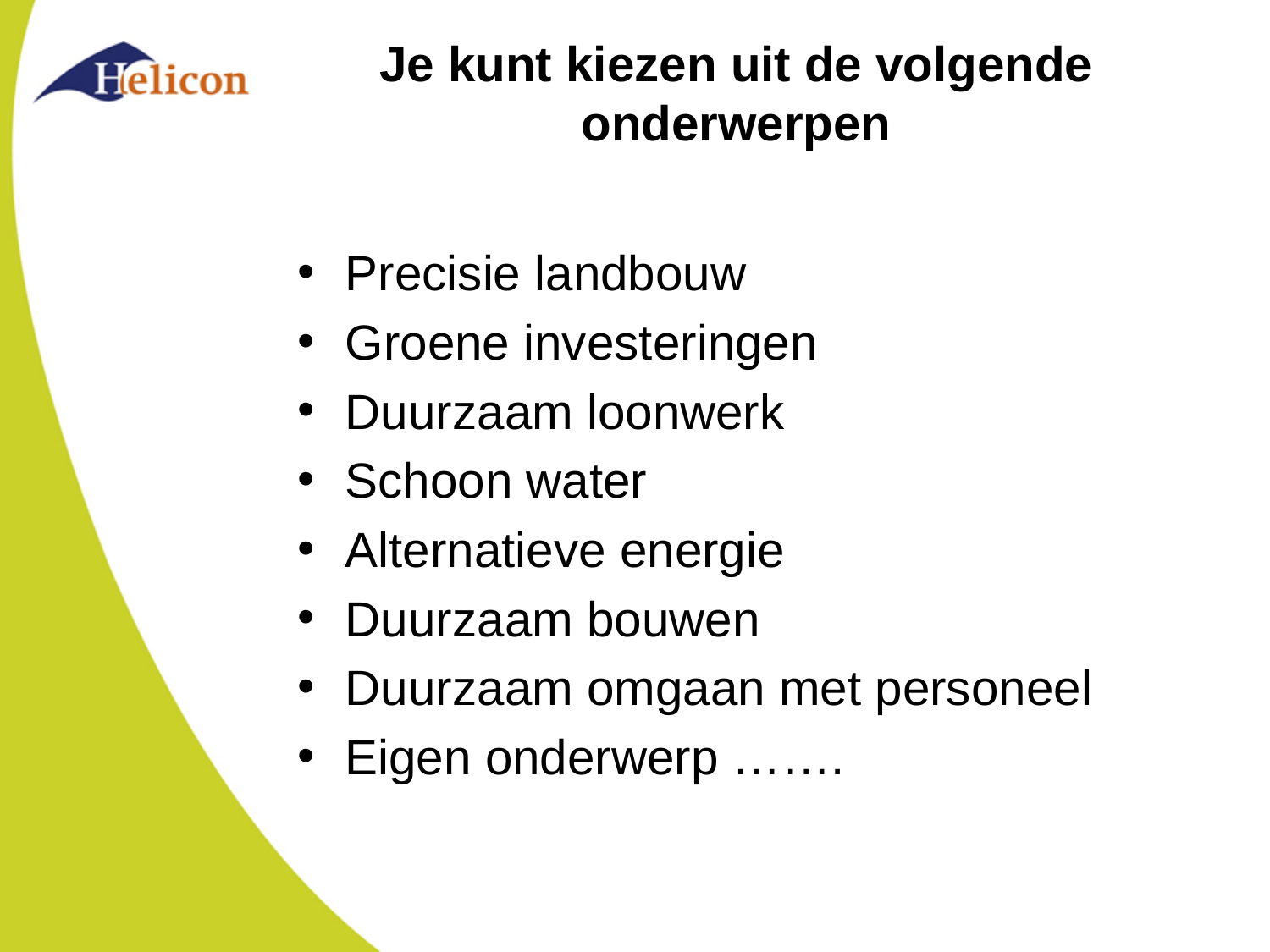

# Je kunt kiezen uit de volgende onderwerpen

Precisie landbouw
Groene investeringen
Duurzaam loonwerk
Schoon water
Alternatieve energie
Duurzaam bouwen
Duurzaam omgaan met personeel
Eigen onderwerp …….